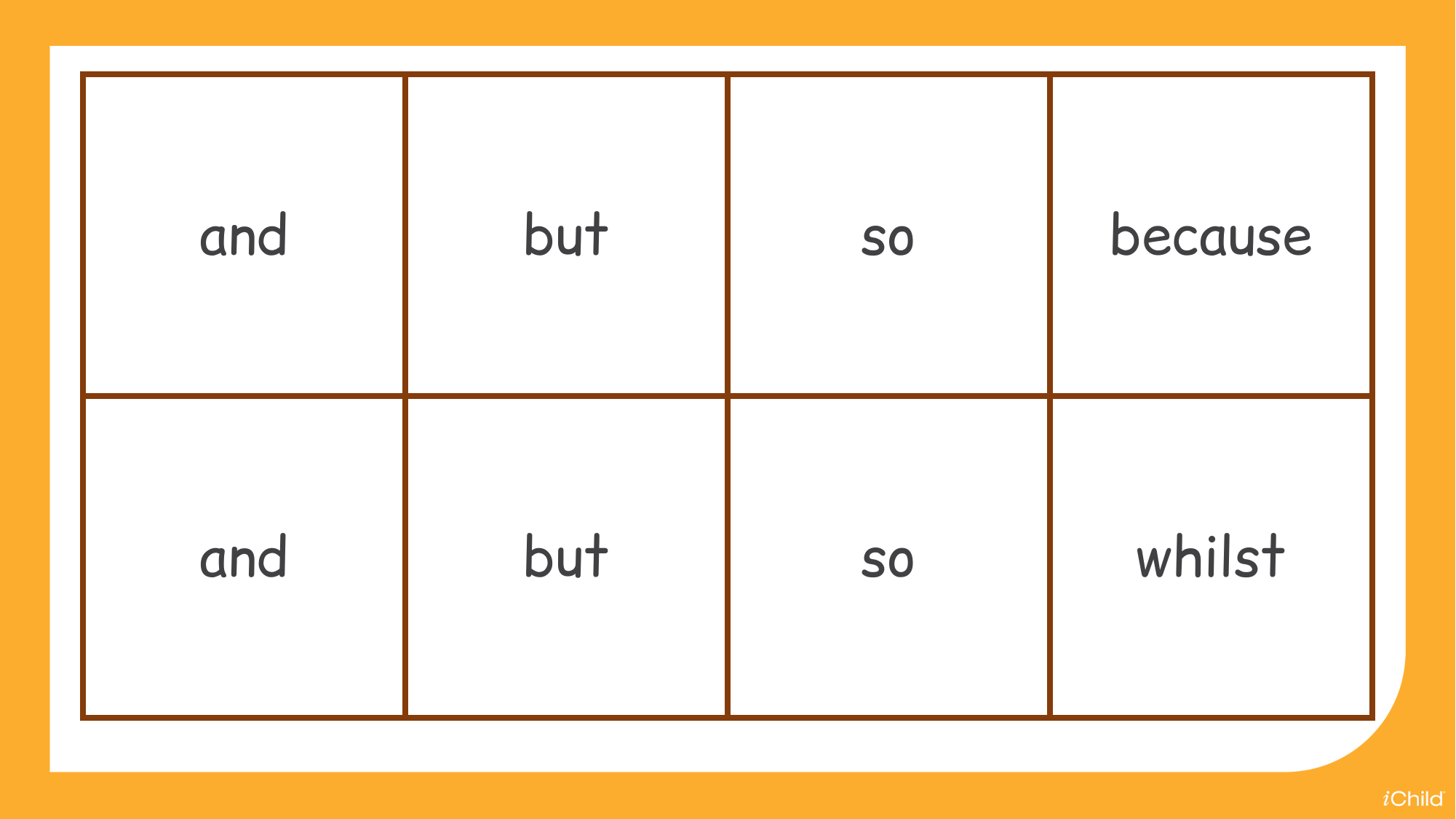

| and | but | so | because |
| --- | --- | --- | --- |
| and | but | so | whilst |